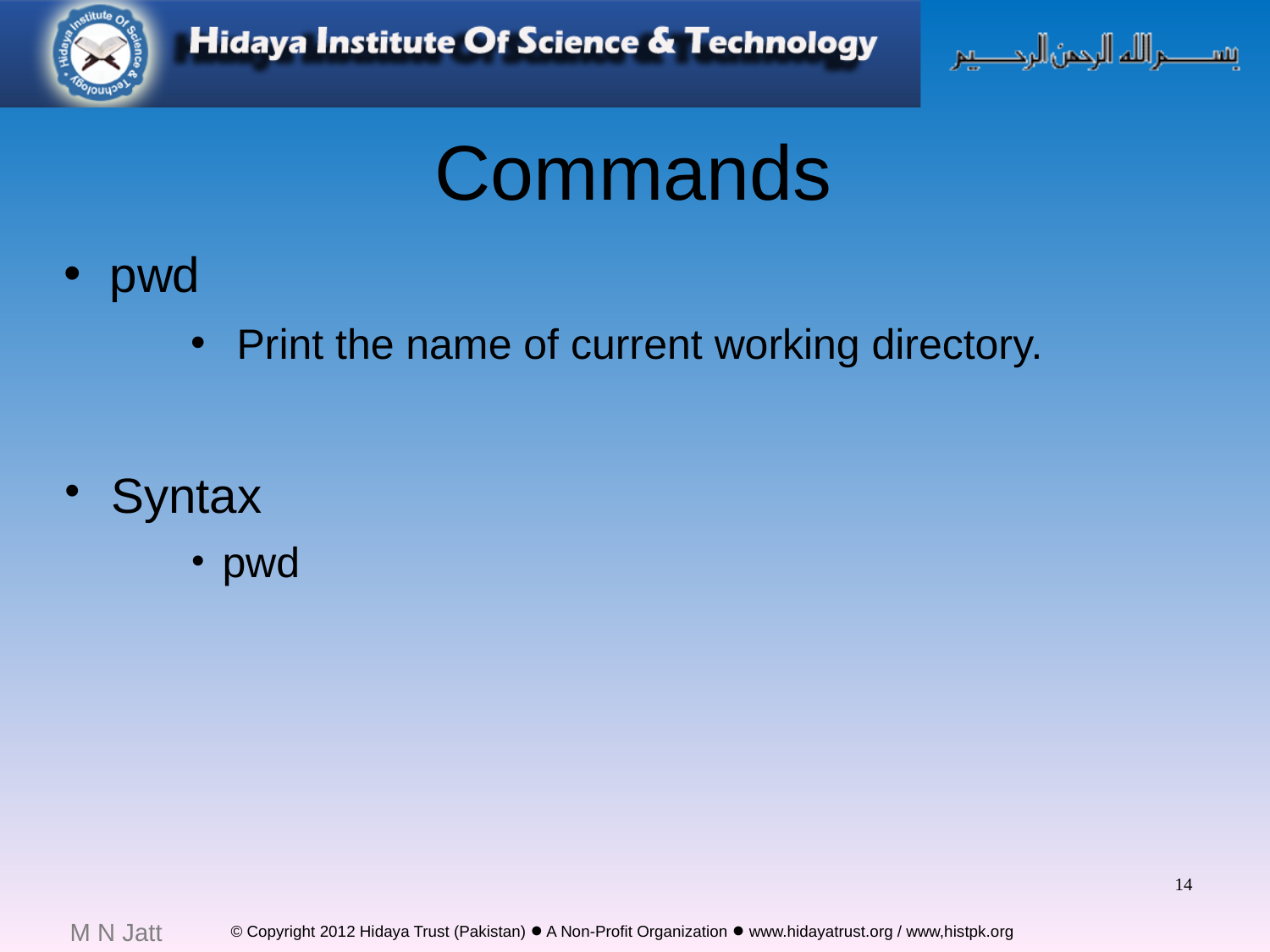

# Commands
pwd
Print the name of current working directory.

Syntax
pwd

14